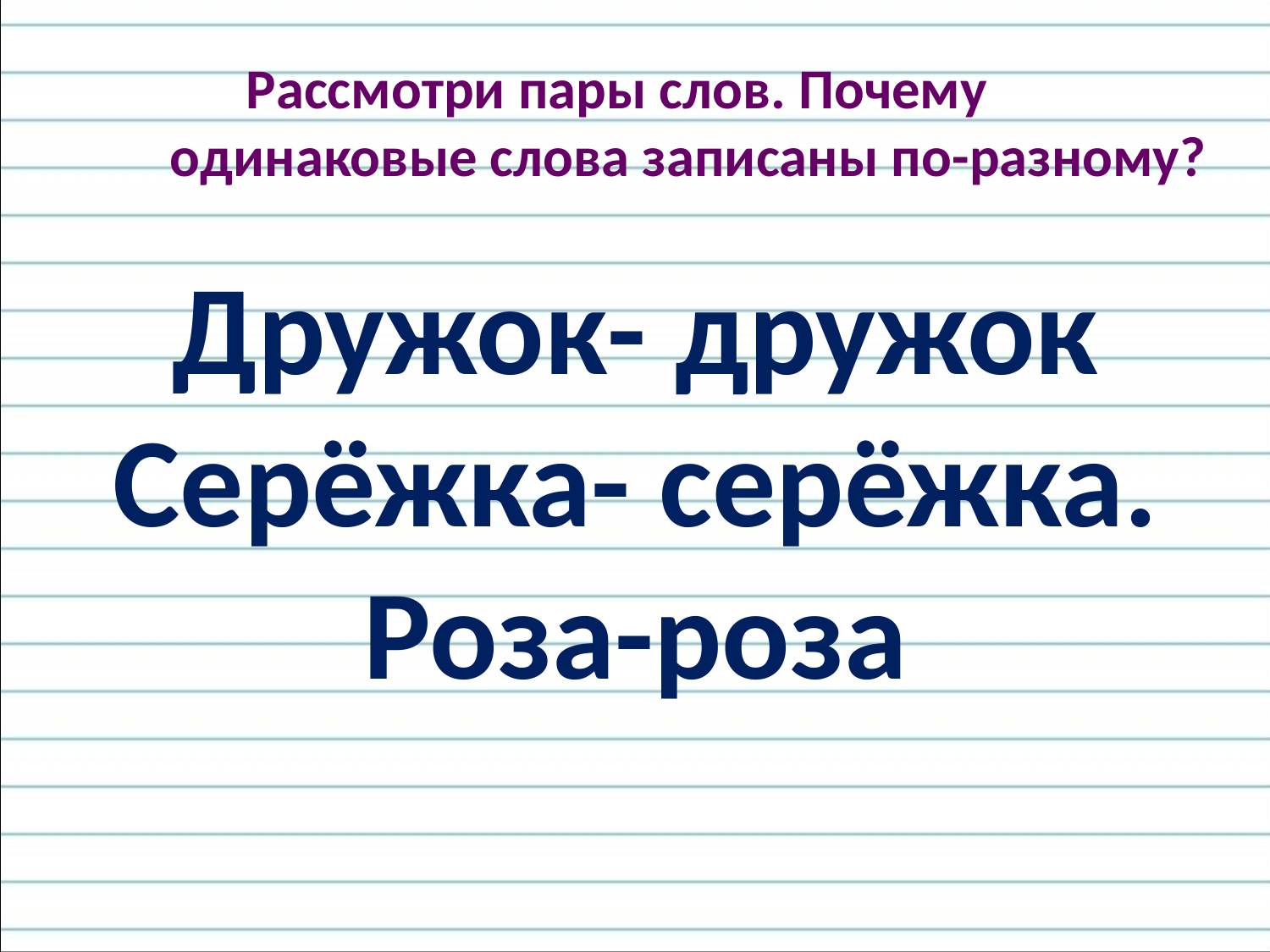

Рассмотри пары слов. Почему
 одинаковые слова записаны по-разному?
Дружок- дружок
Серёжка- серёжка.
Роза-роза